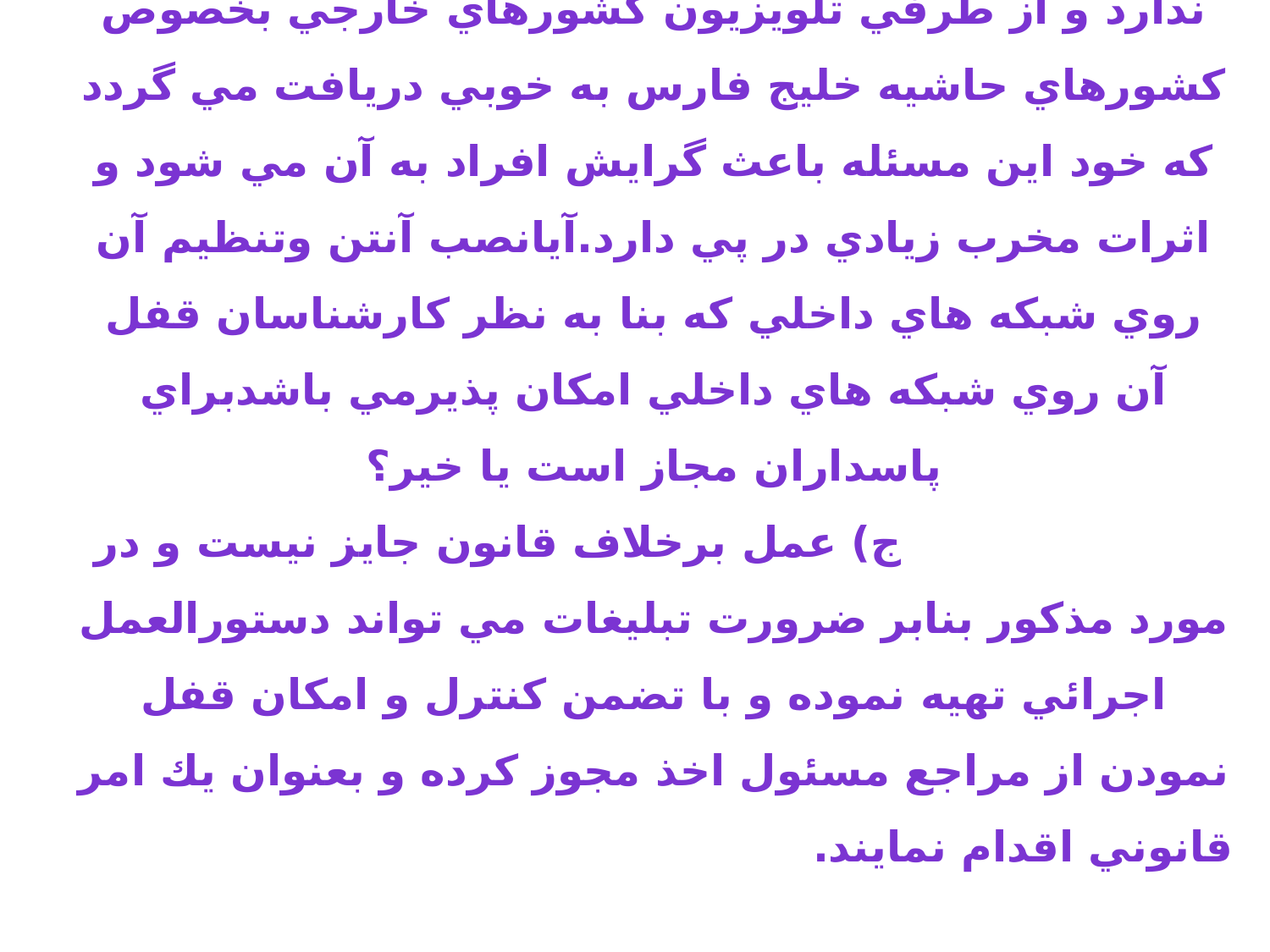

# س11) در مناطق مرزي كشور بخصوص مناطق جنوبي ازطرفي تلويزيون جمهوري اسلامي آنتن دهي مناسبي ندارد و از طرفي تلويزيون كشورهاي خارجي بخصوص كشورهاي حاشيه خليج فارس به خوبي دريافت مي گردد كه خود اين مسئله باعث گرايش افراد به آن مي شود و اثرات مخرب زيادي در پي دارد.آيانصب آنتن وتنظيم آن روي شبكه هاي داخلي كه بنا به نظر كارشناسان قفل آن روي شبكه هاي داخلي امكان پذيرمي باشدبراي پاسداران مجاز است يا خير؟ ج) عمل برخلاف قانون جايز نيست و در مورد مذكور بنابر ضرورت تبليغات مي تواند دستورالعمل اجرائي تهيه نموده و با تضمن كنترل و امكان قفل نمودن از مراجع مسئول اخذ مجوز كرده و بعنوان يك امر قانوني اقدام نمايند.